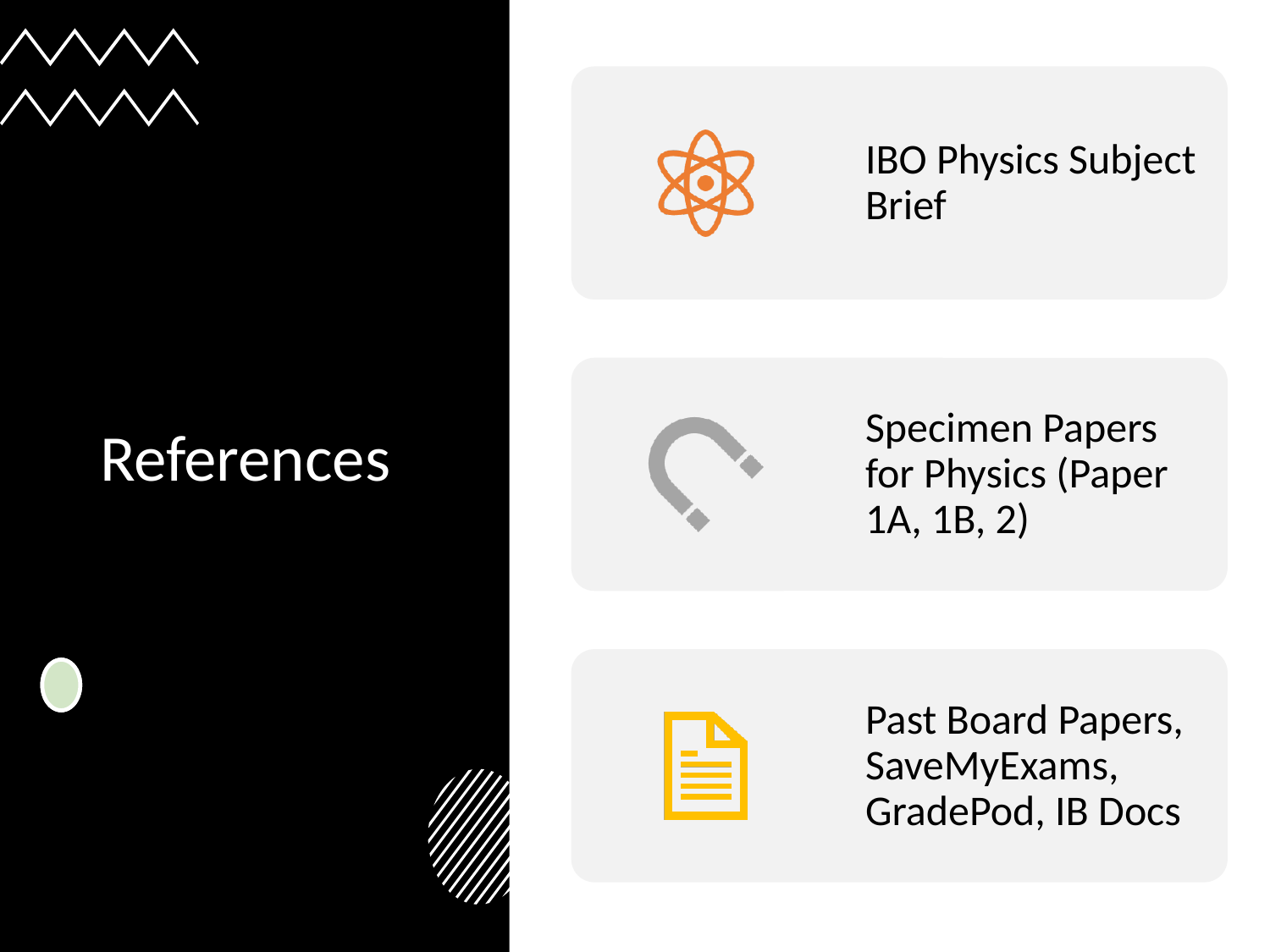

IBO Physics Subject Brief
Specimen Papers for Physics (Paper 1A, 1B, 2)
Past Board Papers, SaveMyExams, GradePod, IB Docs
# References